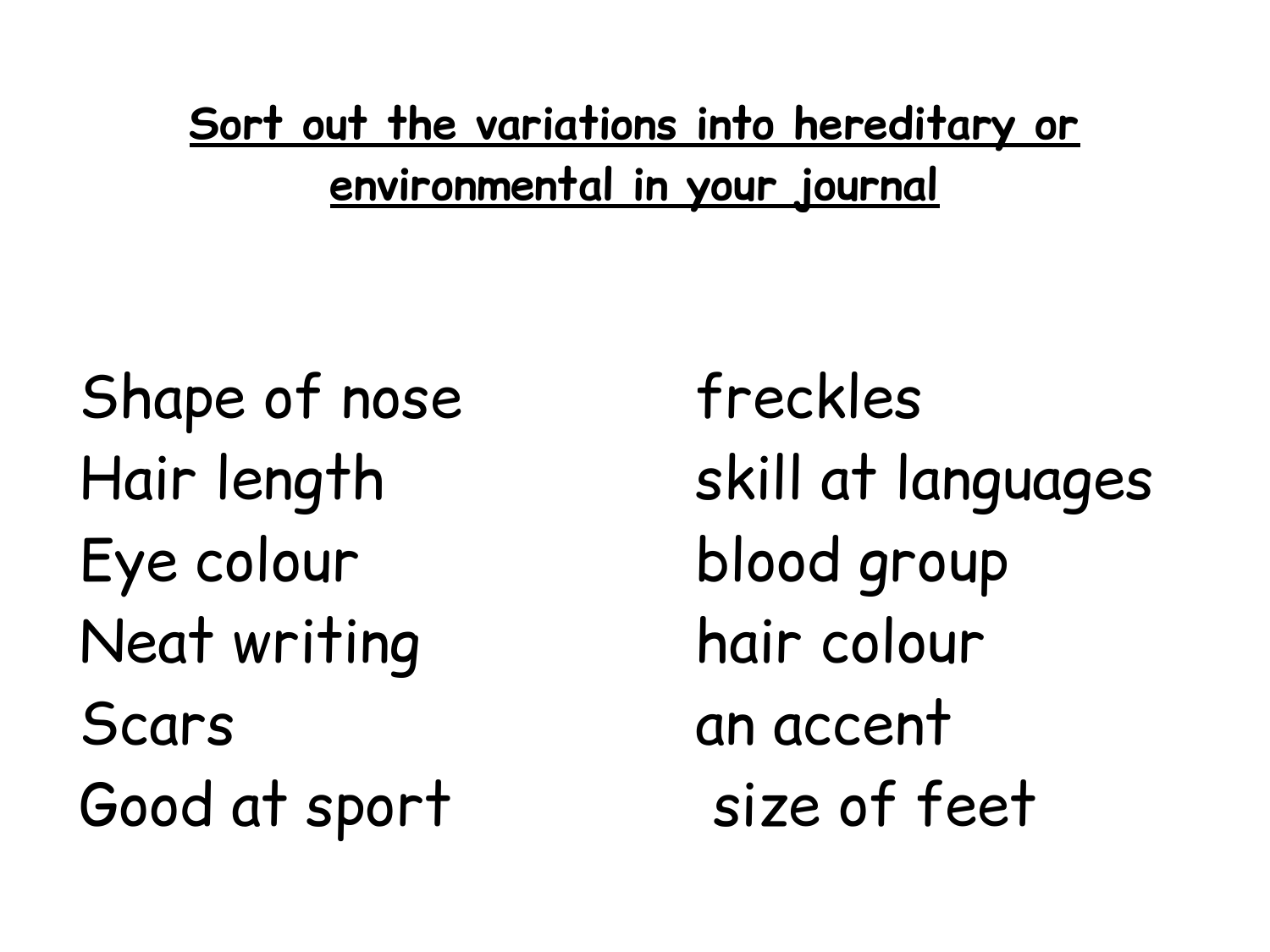

# Sort out the variations into hereditary or environmental in your journal

Shape of nose		    freckles
Hair length			    skill at languages
Eye colour			    blood group
Neat writing			    hair colour
Scars					    an accent
Good at sport		     size of feet